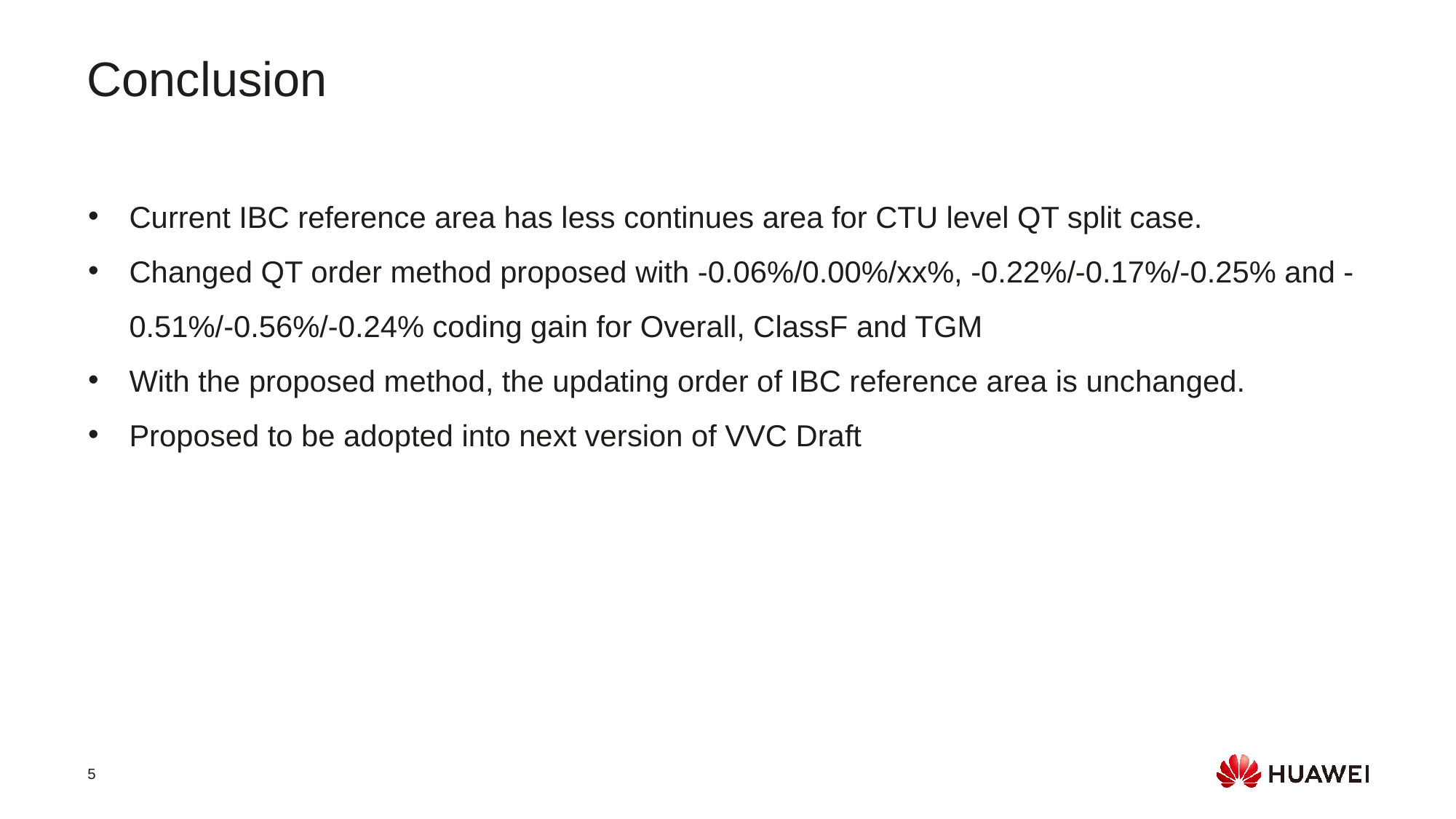

Conclusion
Current IBC reference area has less continues area for CTU level QT split case.
Changed QT order method proposed with -0.06%/0.00%/xx%, -0.22%/-0.17%/-0.25% and -0.51%/-0.56%/-0.24% coding gain for Overall, ClassF and TGM
With the proposed method, the updating order of IBC reference area is unchanged.
Proposed to be adopted into next version of VVC Draft